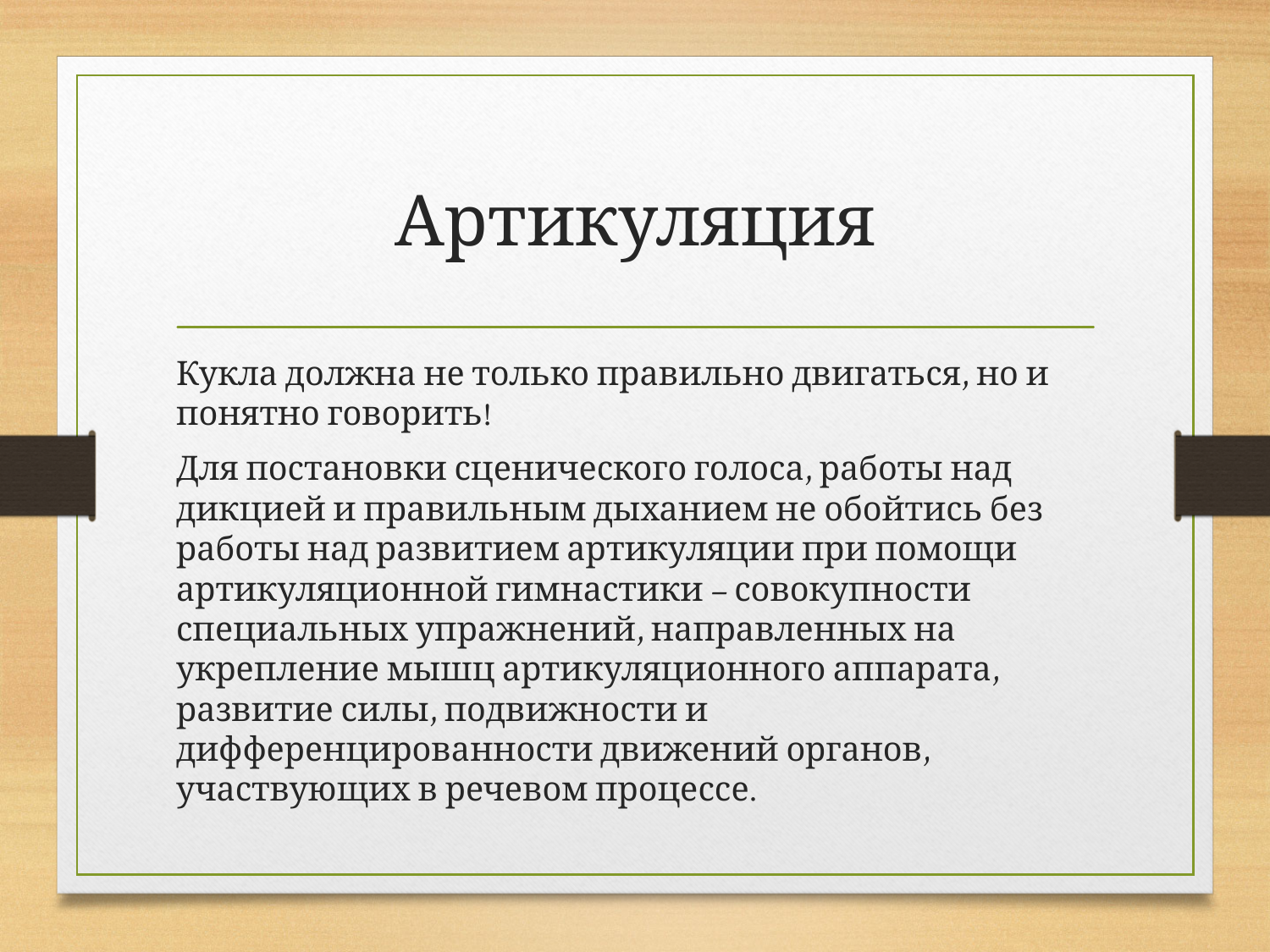

# Артикуляция
Кукла должна не только правильно двигаться, но и понятно говорить!
Для постановки сценического голоса, работы над дикцией и правильным дыханием не обойтись без работы над развитием артикуляции при помощи артикуляционной гимнастики – совокупности специальных упражнений, направленных на укрепление мышц артикуляционного аппарата, развитие силы, подвижности и дифференцированности движений органов, участвующих в речевом процессе.